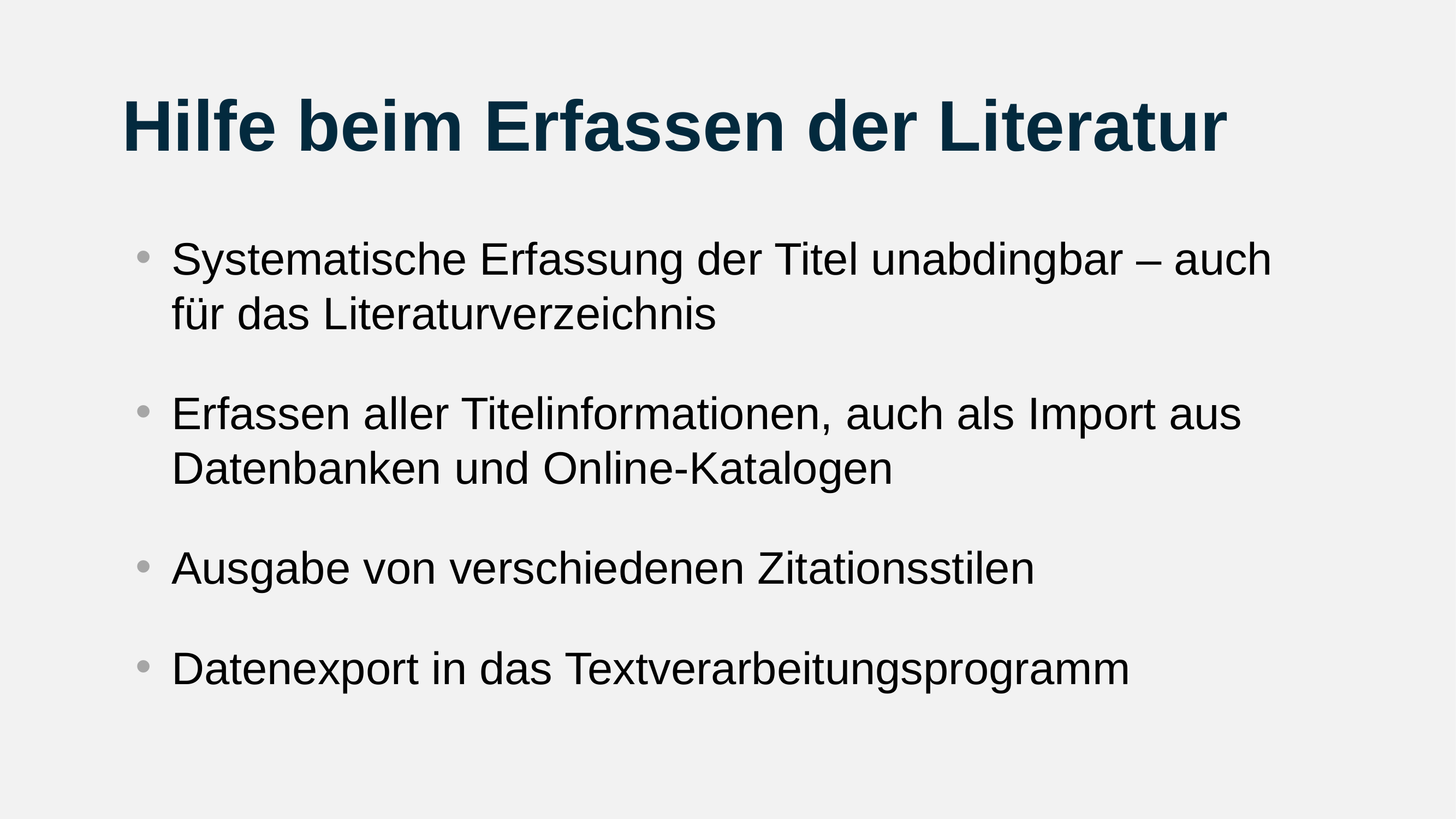

# Hilfe beim Erfassen der Literatur
Systematische Erfassung der Titel unabdingbar – auch für das Literaturverzeichnis
Erfassen aller Titelinformationen, auch als Import aus Datenbanken und Online-Katalogen
Ausgabe von verschiedenen Zitationsstilen
Datenexport in das Textverarbeitungsprogramm